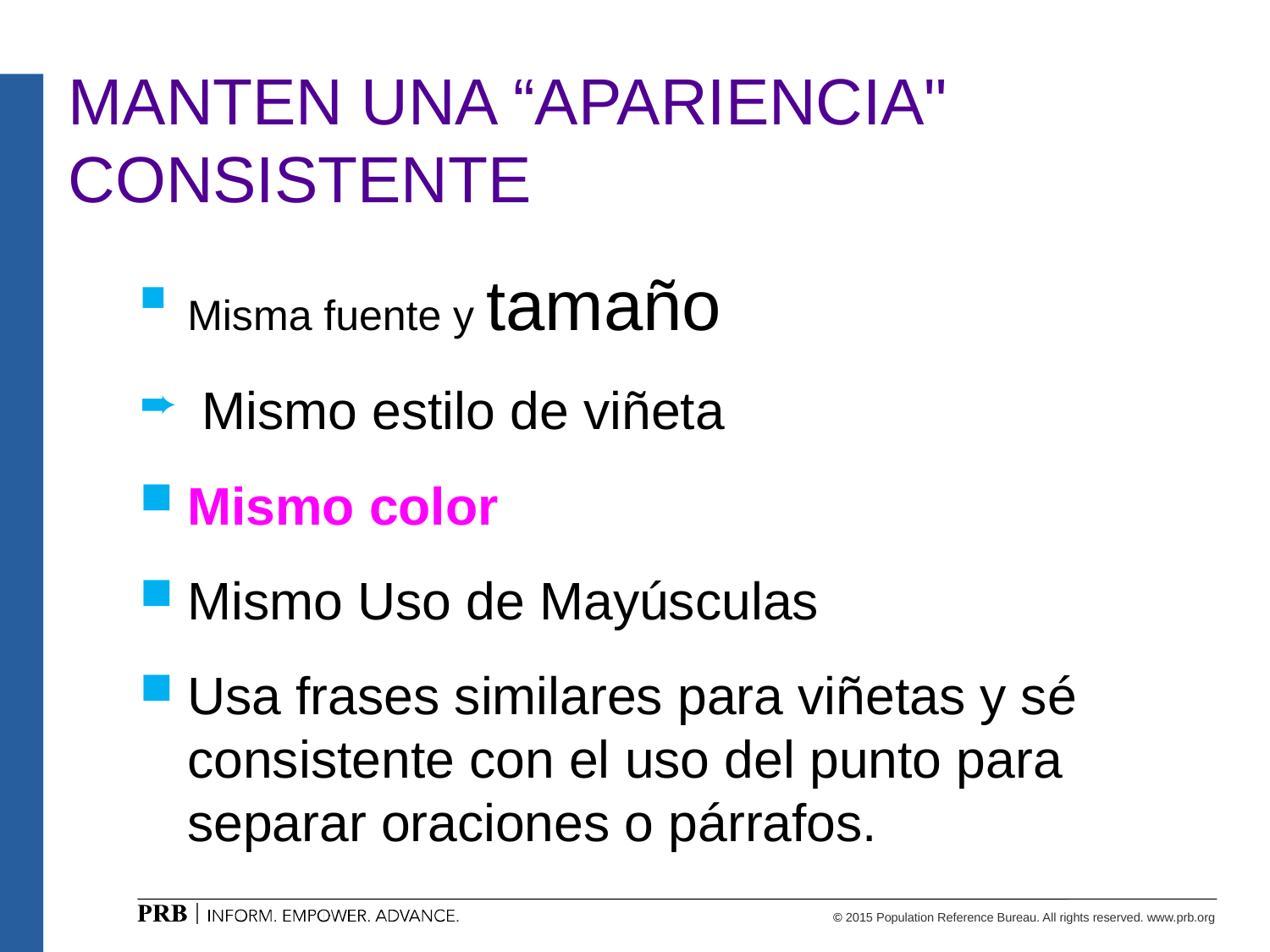

# MANTEN UNA “APARIENCIA" CONSISTENTE
Misma fuente y tamaño
 Mismo estilo de viñeta
Mismo color
Mismo Uso de Mayúsculas
Usa frases similares para viñetas y sé consistente con el uso del punto para separar oraciones o párrafos.